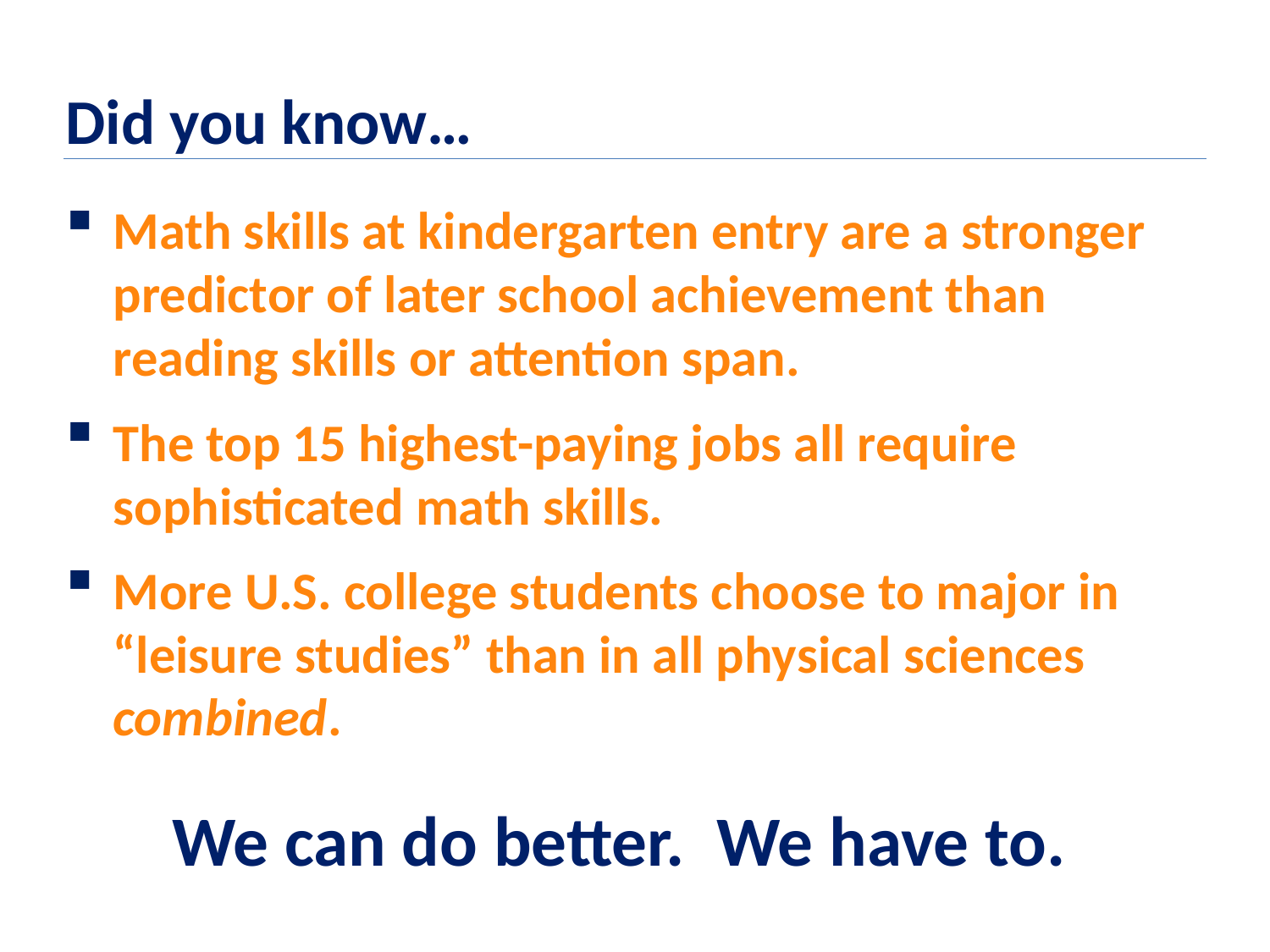

# Did you know…
Math skills at kindergarten entry are a stronger predictor of later school achievement than reading skills or attention span.
The top 15 highest-paying jobs all require sophisticated math skills.
More U.S. college students choose to major in “leisure studies” than in all physical sciences combined.

We can do better.  We have to.